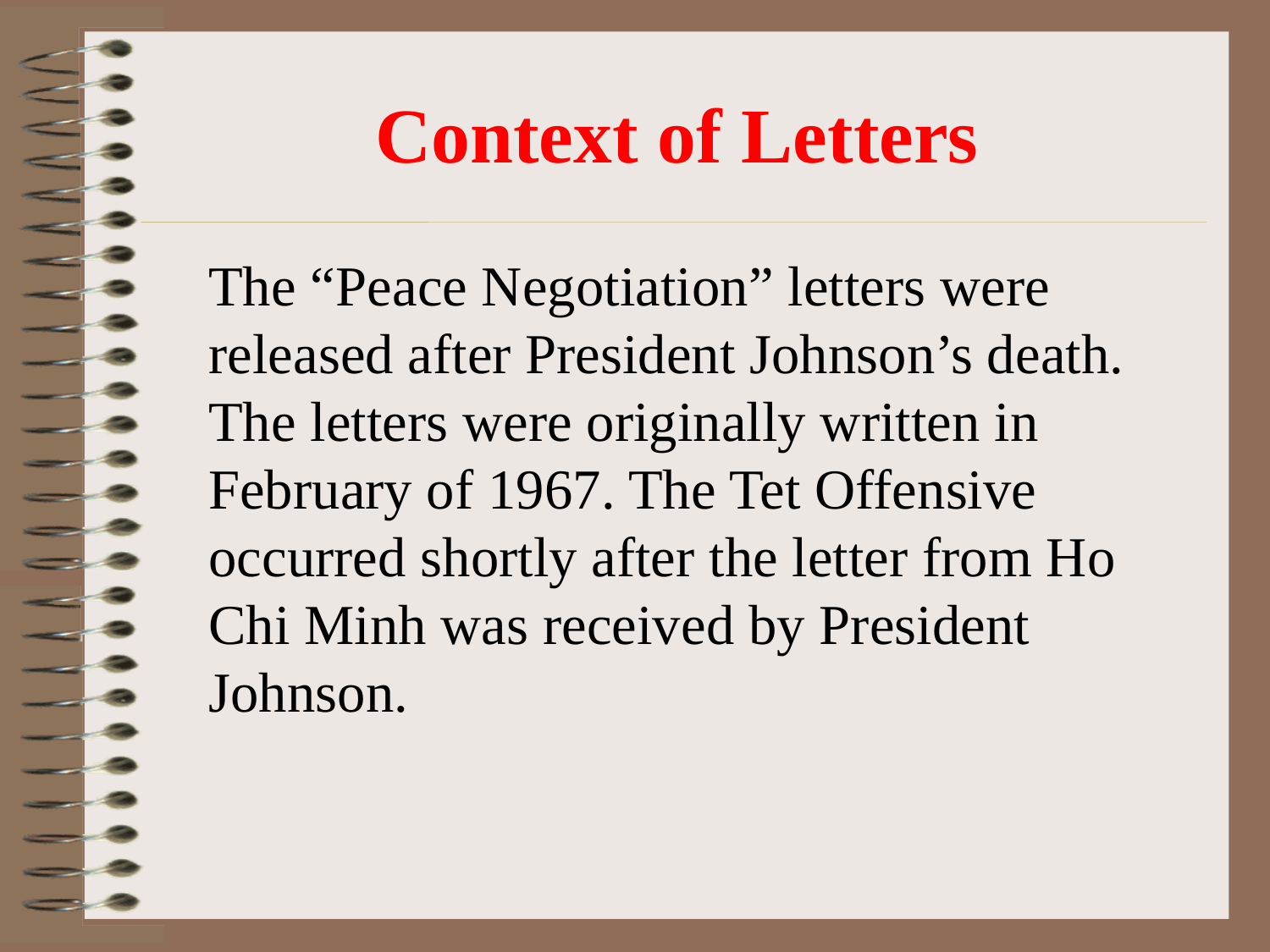

# Context of Letters
	The “Peace Negotiation” letters were released after President Johnson’s death. The letters were originally written in February of 1967. The Tet Offensive occurred shortly after the letter from Ho Chi Minh was received by President Johnson.